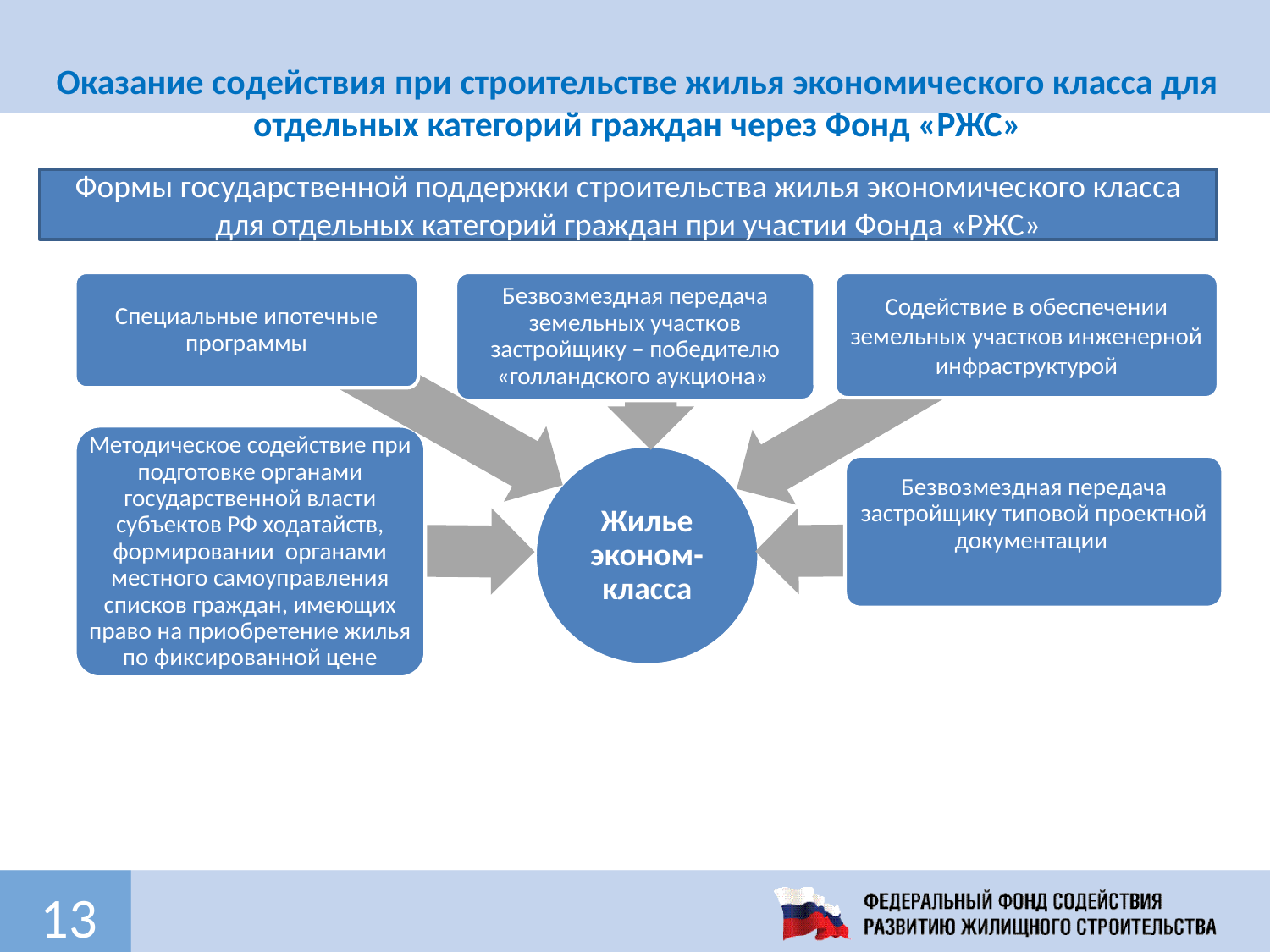

Оказание содействия при строительстве жилья экономического класса для отдельных категорий граждан через Фонд «РЖС»
Жилье эконом-класса
Содействие в обеспечении земельных участков инженерной инфраструктурой
Безвозмездная передача земельных участков застройщику – победителю «голландского аукциона»
Методическое содействие при подготовке органами государственной власти субъектов РФ ходатайств, формировании  органами местного самоуправления списков граждан, имеющих право на приобретение жилья по фиксированной цене
Безвозмездная передача застройщику типовой проектной документации

Специальные ипотечные программы
Формы государственной поддержки строительства жилья экономического класса для отдельных категорий граждан при участии Фонда «РЖС»
13